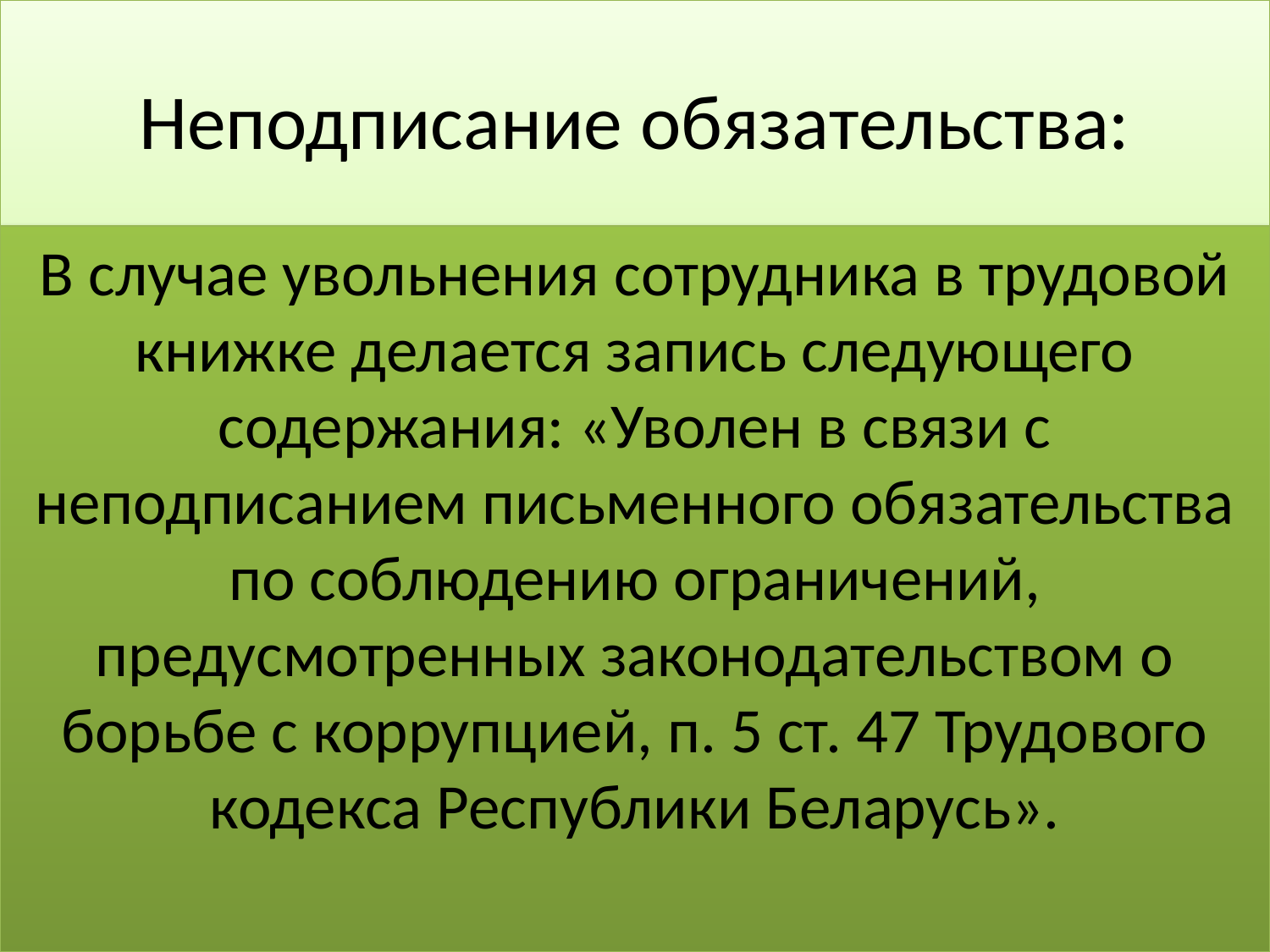

# Неподписание обязательства:
В случае увольнения сотрудника в трудовой книжке делается запись следующего содержания: «Уволен в связи с неподписанием письменного обязательства по соблюдению ограничений, предусмотренных законодательством о борьбе с коррупцией, п. 5 ст. 47 Трудового кодекса Республики Беларусь».
25